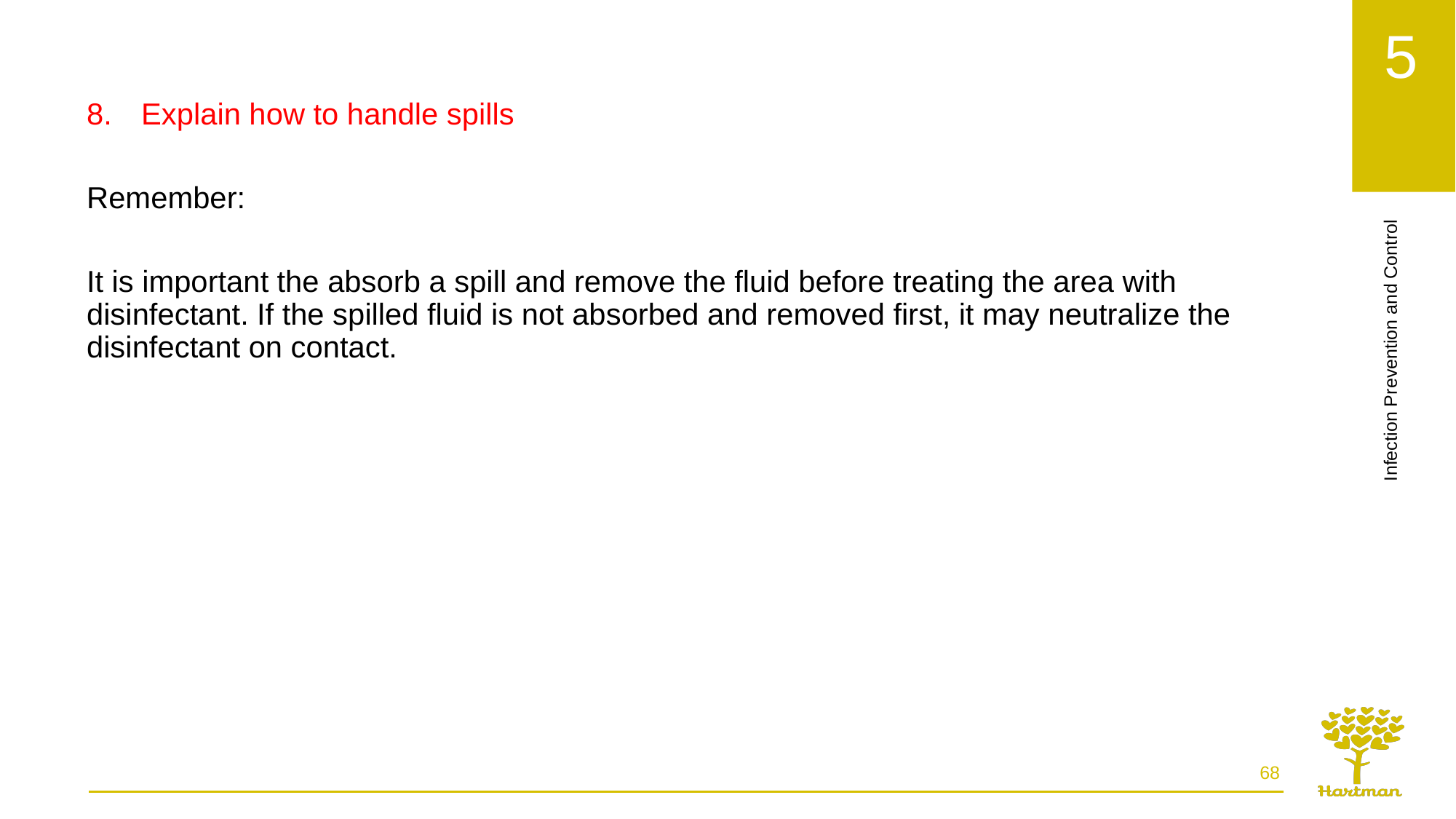

Explain how to handle spills

Remember:

It is important the absorb a spill and remove the fluid before treating the area with disinfectant. If the spilled fluid is not absorbed and removed first, it may neutralize the disinfectant on contact.

68